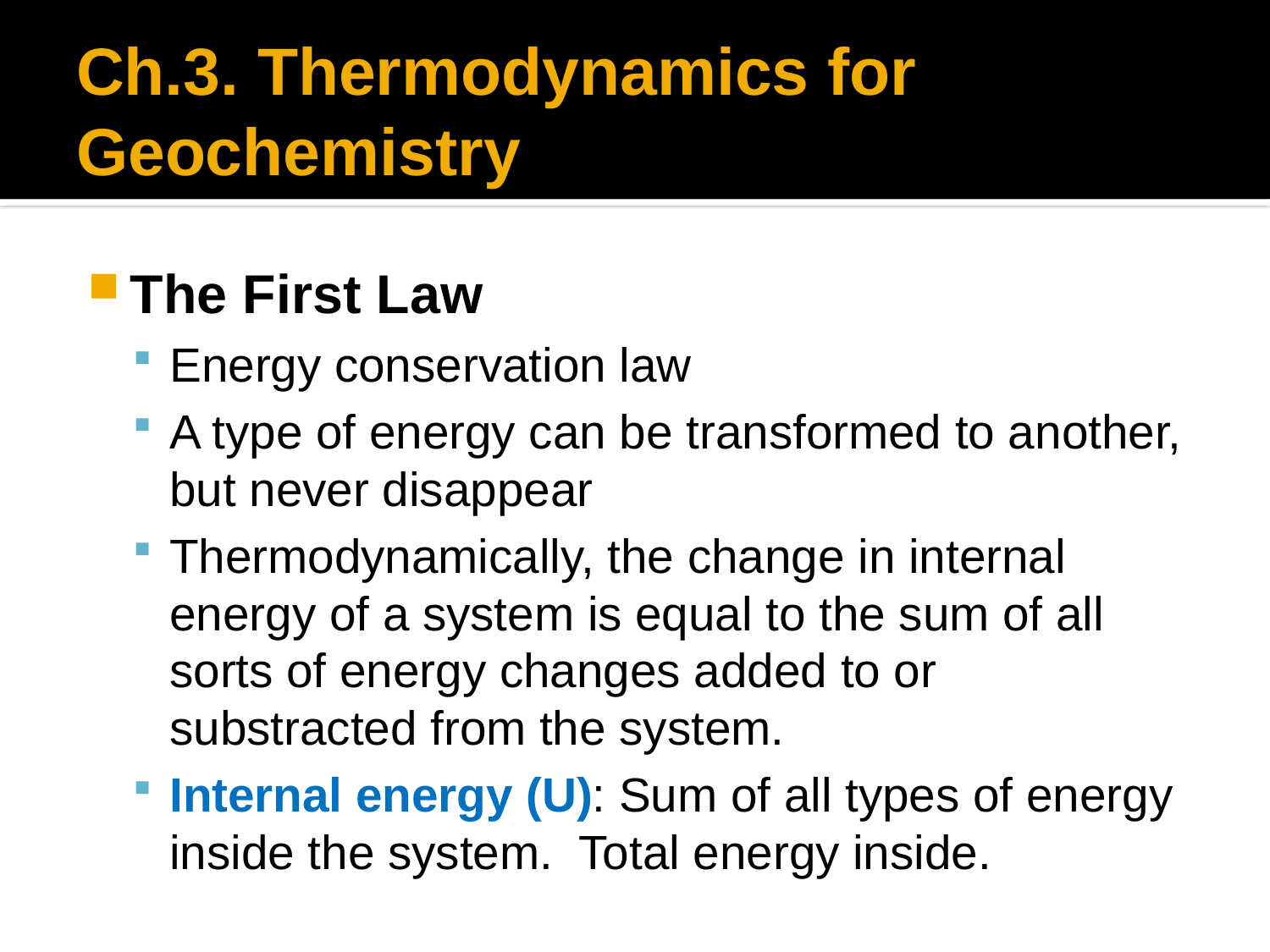

# Ch.3. Thermodynamics for Geochemistry
The First Law
Energy conservation law
A type of energy can be transformed to another, but never disappear
Thermodynamically, the change in internal energy of a system is equal to the sum of all sorts of energy changes added to or substracted from the system.
Internal energy (U): Sum of all types of energy inside the system.  Total energy inside.